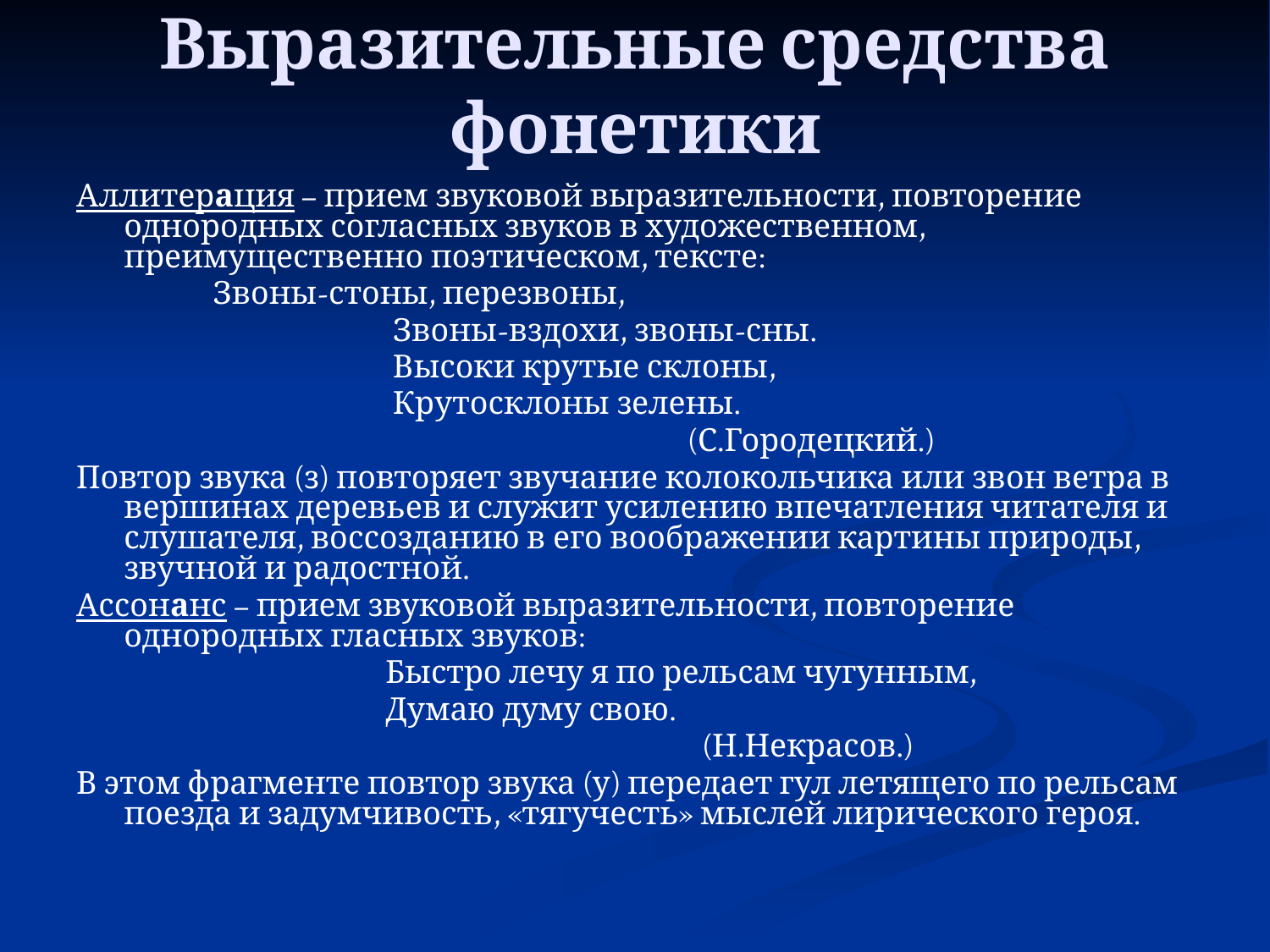

# Выразительные средства фонетики
Аллитерация – прием звуковой выразительности, повторение однородных согласных звуков в художественном, преимущественно поэтическом, тексте:
                   Звоны-стоны, перезвоны,
                                            Звоны-вздохи, звоны-сны.
                                            Высоки крутые склоны,
                                            Крутосклоны зелены.
                                                                                     (С.Городецкий.)
Повтор звука (з) повторяет звучание колокольчика или звон ветра в вершинах деревьев и служит усилению впечатления читателя и слушателя, воссозданию в его воображении картины природы, звучной и радостной.
Ассонанс – прием звуковой выразительности, повторение однородных гласных звуков:
                                           Быстро лечу я по рельсам чугунным,
                                           Думаю думу свою.
                                                                                       (Н.Некрасов.)
В этом фрагменте повтор звука (у) передает гул летящего по рельсам поезда и задумчивость, «тягучесть» мыслей лирического героя.